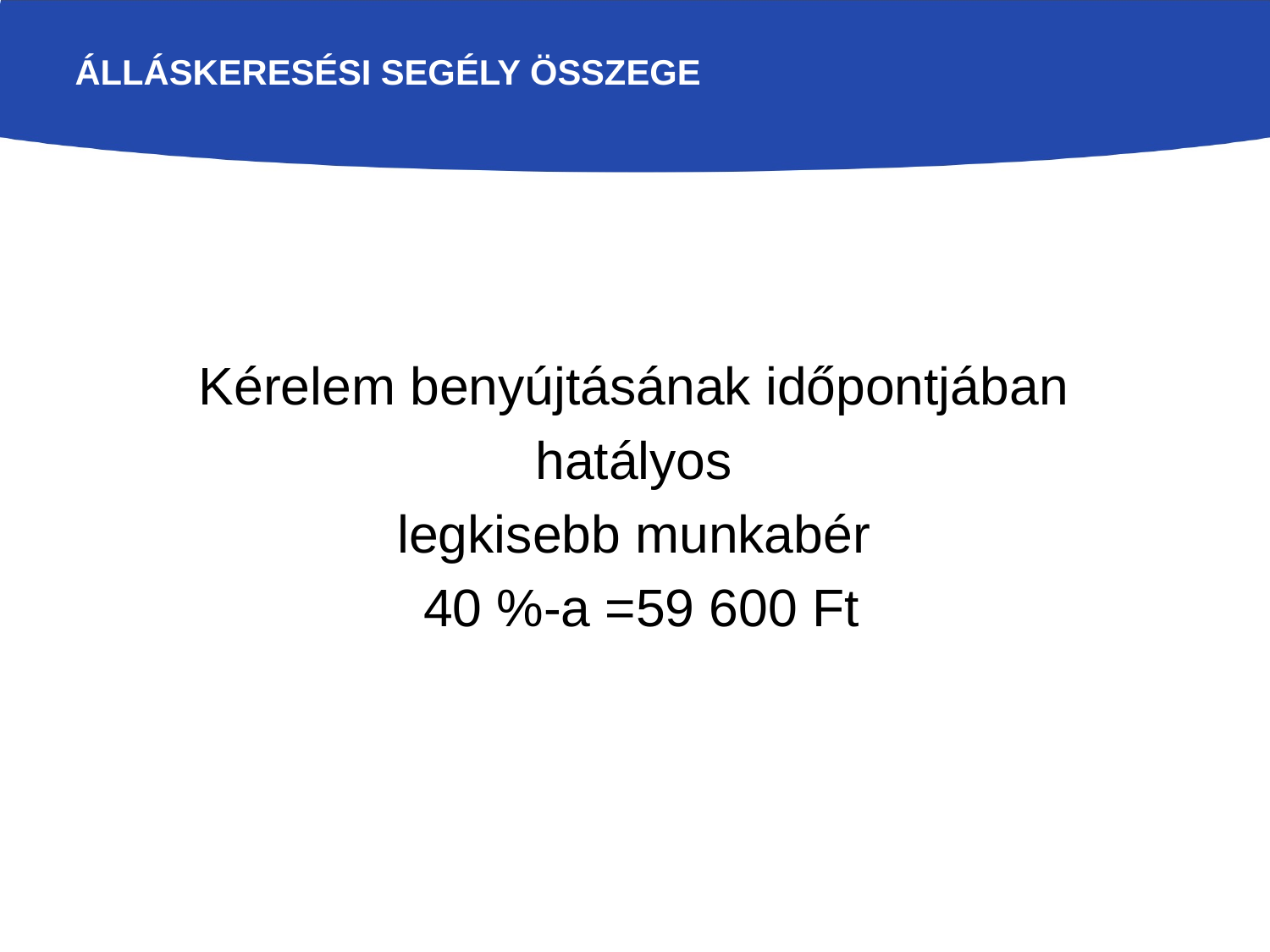

# Álláskeresési segély összege
Kérelem benyújtásának időpontjában
hatályos
legkisebb munkabér
40 %-a =59 600 Ft